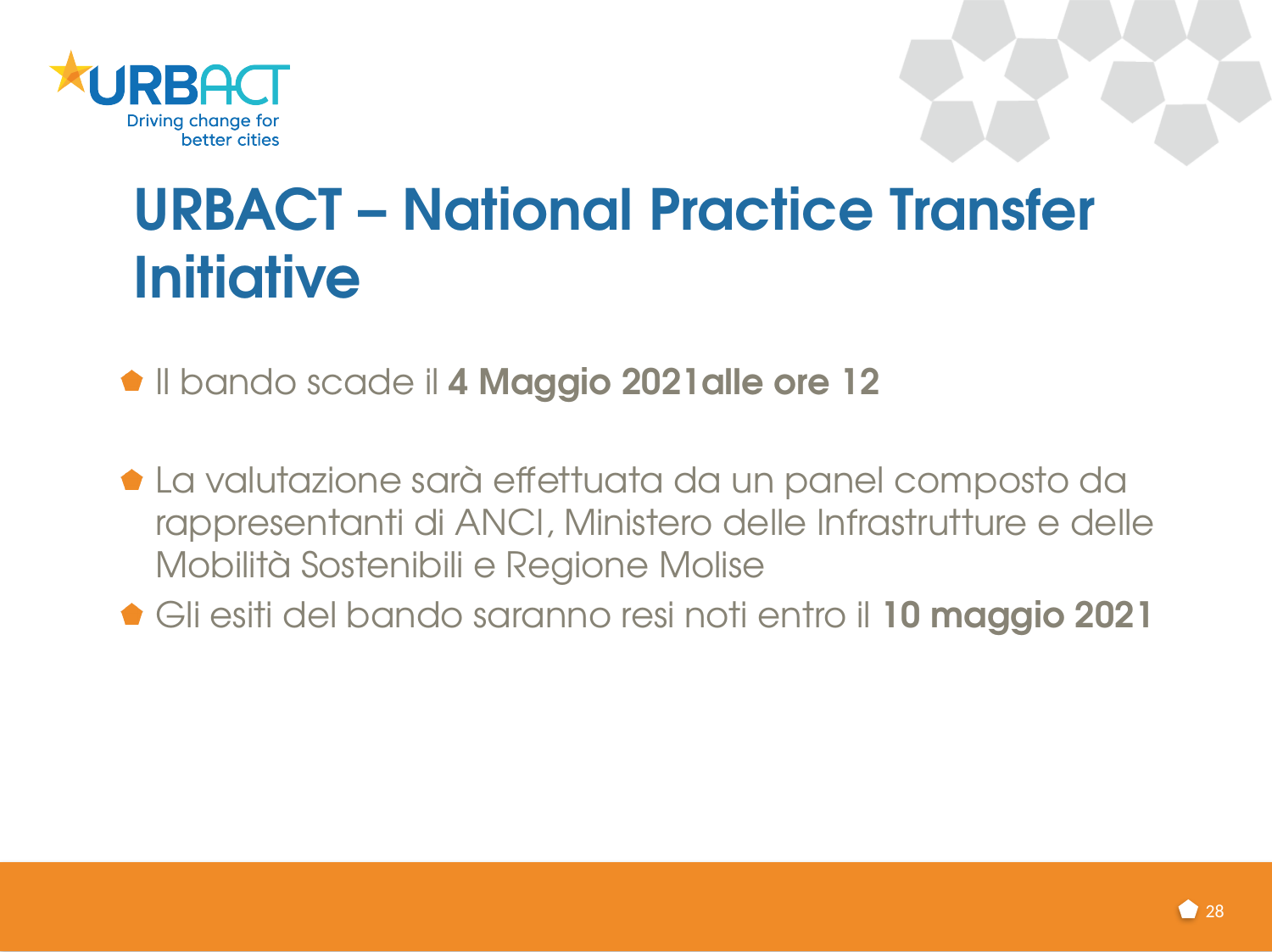

URBACT – National Practice Transfer Initiative

Il bando scade il 4 Maggio 2021alle ore 12

La valutazione sarà effettuata da un panel composto da rappresentanti di ANCI, Ministero delle Infrastrutture e delle Mobilità Sostenibili e Regione Molise
Gli esiti del bando saranno resi noti entro il 10 maggio 2021

28